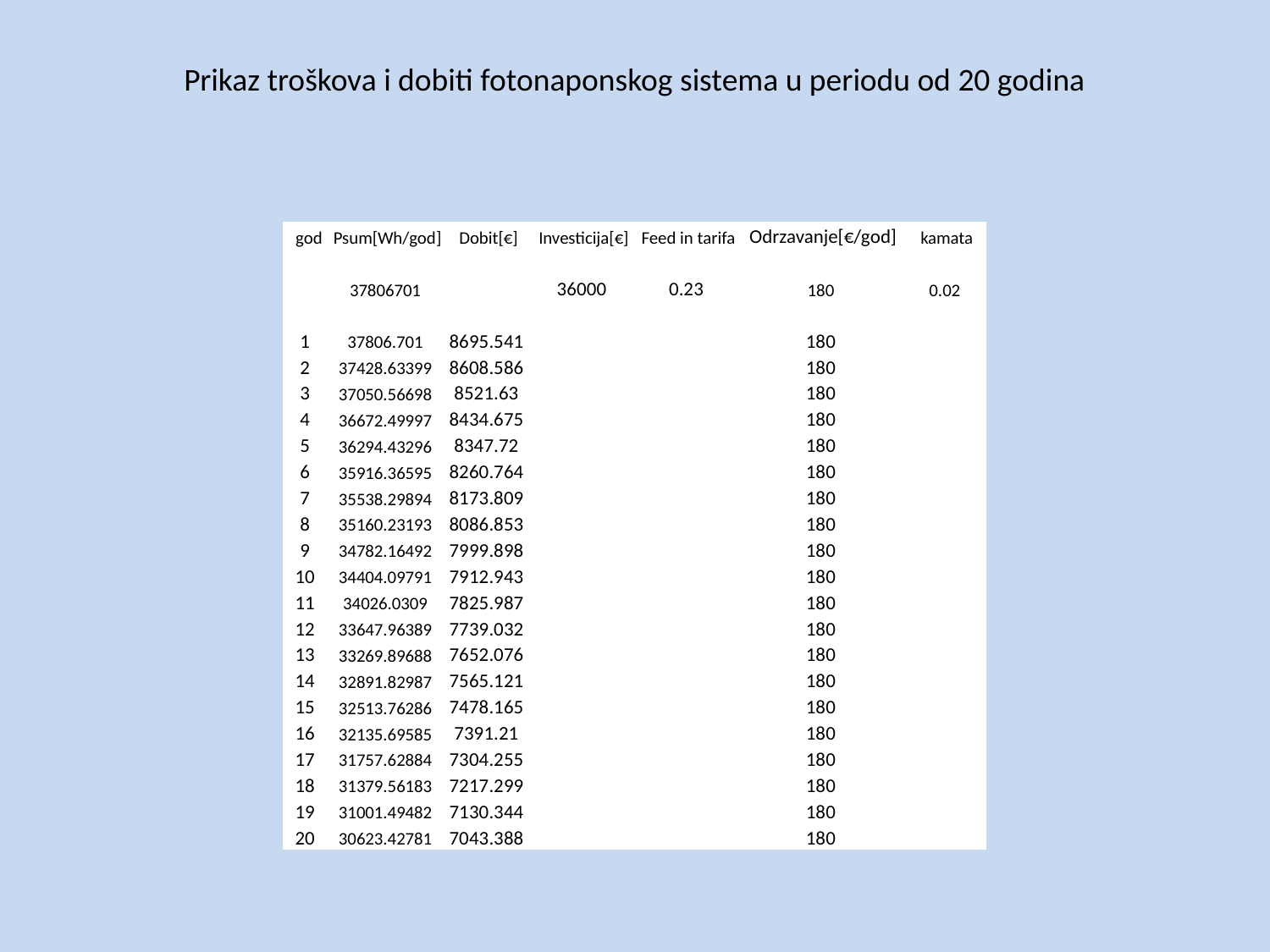

# Prikaz troškova i dobiti fotonaponskog sistema u periodu od 20 godina
| god | Psum[Wh/god] | Dobit[€] | Investicija[€] | Feed in tarifa | Odrzavanje[€/god] | kamata |
| --- | --- | --- | --- | --- | --- | --- |
|  |  |  |  |  |  |  |
|  | 37806701 |  | 36000 | 0.23 | 180 | 0.02 |
|  |  |  |  |  |  |  |
| 1 | 37806.701 | 8695.541 |  |  | 180 |  |
| 2 | 37428.63399 | 8608.586 |  |  | 180 |  |
| 3 | 37050.56698 | 8521.63 |  |  | 180 |  |
| 4 | 36672.49997 | 8434.675 |  |  | 180 |  |
| 5 | 36294.43296 | 8347.72 |  |  | 180 |  |
| 6 | 35916.36595 | 8260.764 |  |  | 180 |  |
| 7 | 35538.29894 | 8173.809 |  |  | 180 |  |
| 8 | 35160.23193 | 8086.853 |  |  | 180 |  |
| 9 | 34782.16492 | 7999.898 |  |  | 180 |  |
| 10 | 34404.09791 | 7912.943 |  |  | 180 |  |
| 11 | 34026.0309 | 7825.987 |  |  | 180 |  |
| 12 | 33647.96389 | 7739.032 |  |  | 180 |  |
| 13 | 33269.89688 | 7652.076 |  |  | 180 |  |
| 14 | 32891.82987 | 7565.121 |  |  | 180 |  |
| 15 | 32513.76286 | 7478.165 |  |  | 180 |  |
| 16 | 32135.69585 | 7391.21 |  |  | 180 |  |
| 17 | 31757.62884 | 7304.255 |  |  | 180 |  |
| 18 | 31379.56183 | 7217.299 |  |  | 180 |  |
| 19 | 31001.49482 | 7130.344 |  |  | 180 |  |
| 20 | 30623.42781 | 7043.388 |  |  | 180 |  |